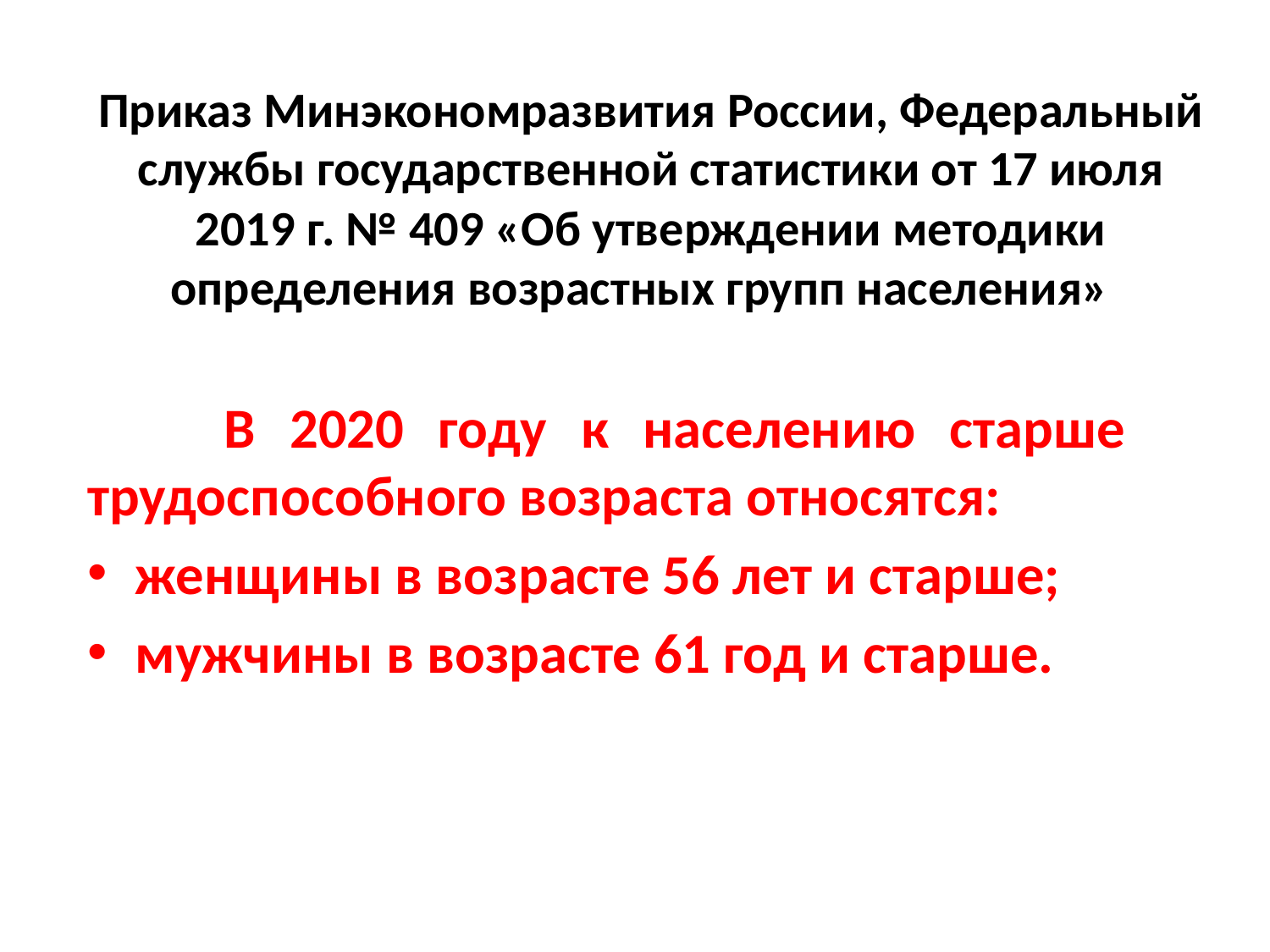

# Приказ Минэкономразвития России, Федеральный службы государственной статистики от 17 июля 2019 г. № 409 «Об утверждении методики определения возрастных групп населения»

    В 2020 году к населению старше   трудоспособного возраста относятся:
женщины в возрасте 56 лет и старше;
мужчины в возрасте 61 год и старше.